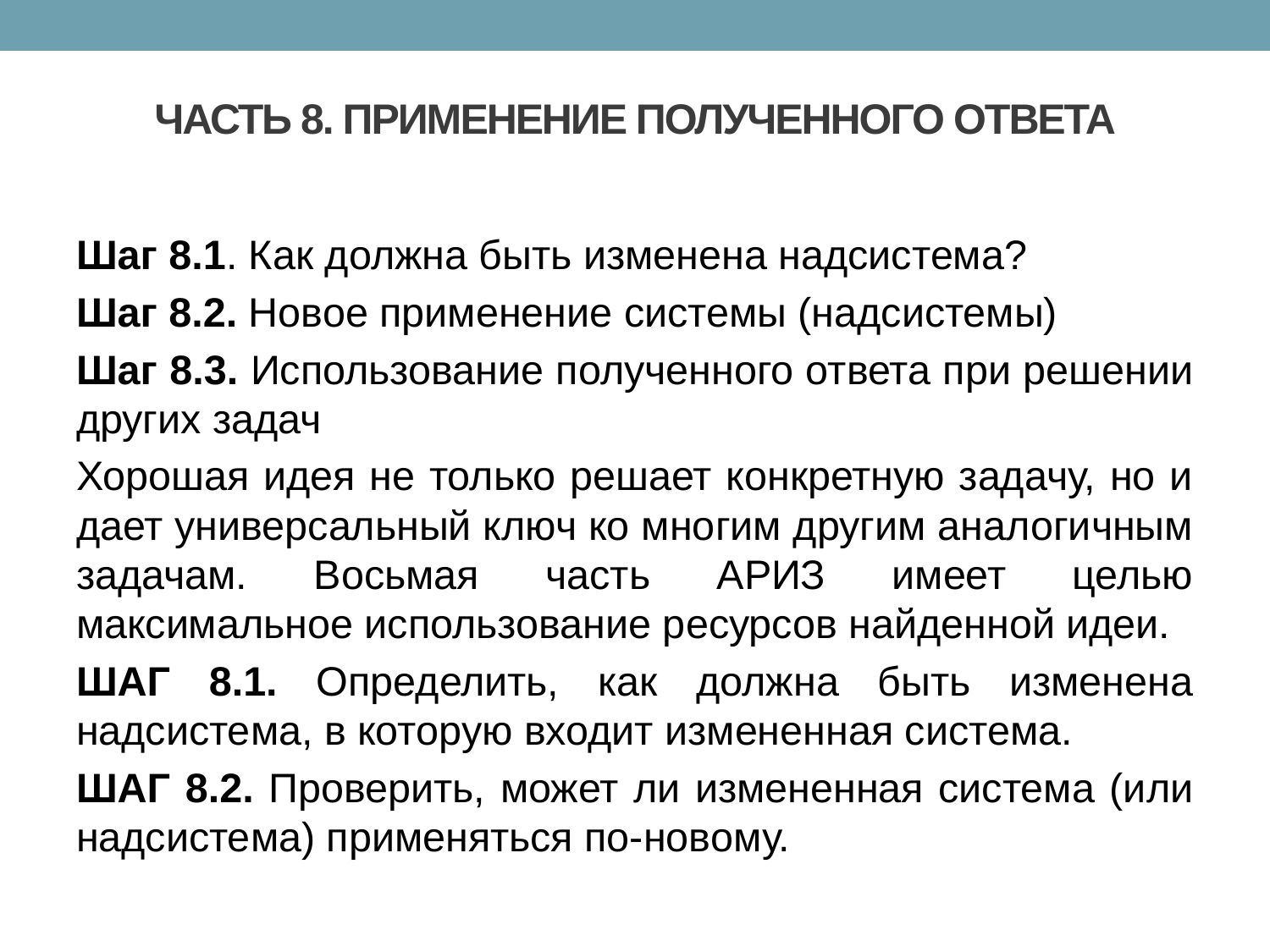

# ЧАСТЬ 8. ПРИМЕНЕНИЕ ПОЛУЧЕННОГО ОТВЕТА
Шаг 8.1. Как должна быть изменена надсистема?
Шаг 8.2. Новое применение системы (надсистемы)
Шаг 8.3. Использование полученного ответа при решении других задач
Хорошая идея не только решает конкретную задачу, но и дает универсальный ключ ко многим другим аналогичным задачам. Восьмая часть АРИЗ имеет целью максимальное использование ресурсов найденной идеи.
ШАГ 8.1. Определить, как должна быть изменена надсистема, в которую входит измененная система.
ШАГ 8.2. Проверить, может ли измененная система (или надсистема) применяться по-новому.